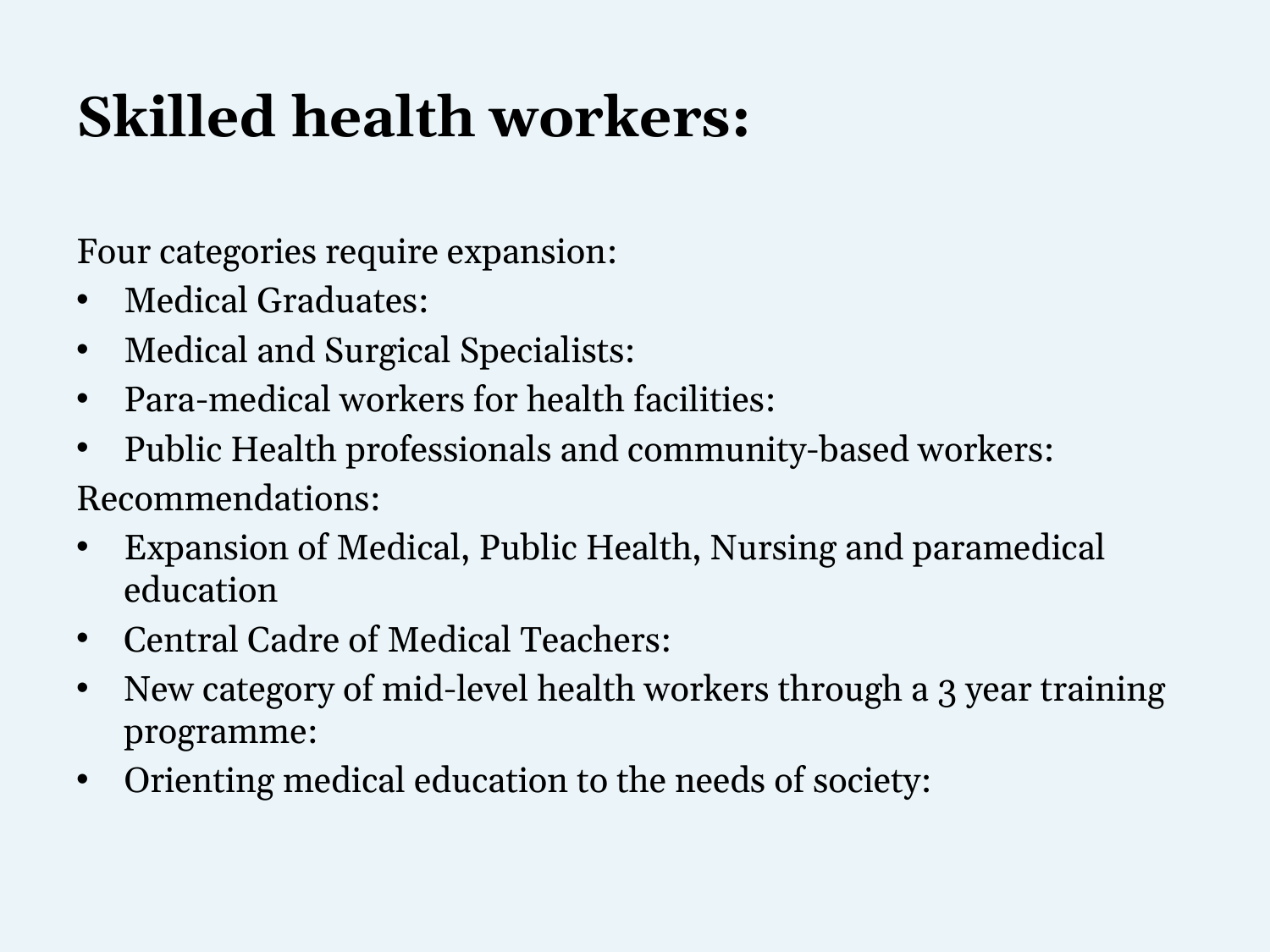

# Skilled health workers:
Four categories require expansion:
Medical Graduates:
Medical and Surgical Specialists:
Para-medical workers for health facilities:
Public Health professionals and community-based workers:
Recommendations:
Expansion of Medical, Public Health, Nursing and paramedical education
Central Cadre of Medical Teachers:
New category of mid-level health workers through a 3 year training programme:
Orienting medical education to the needs of society: